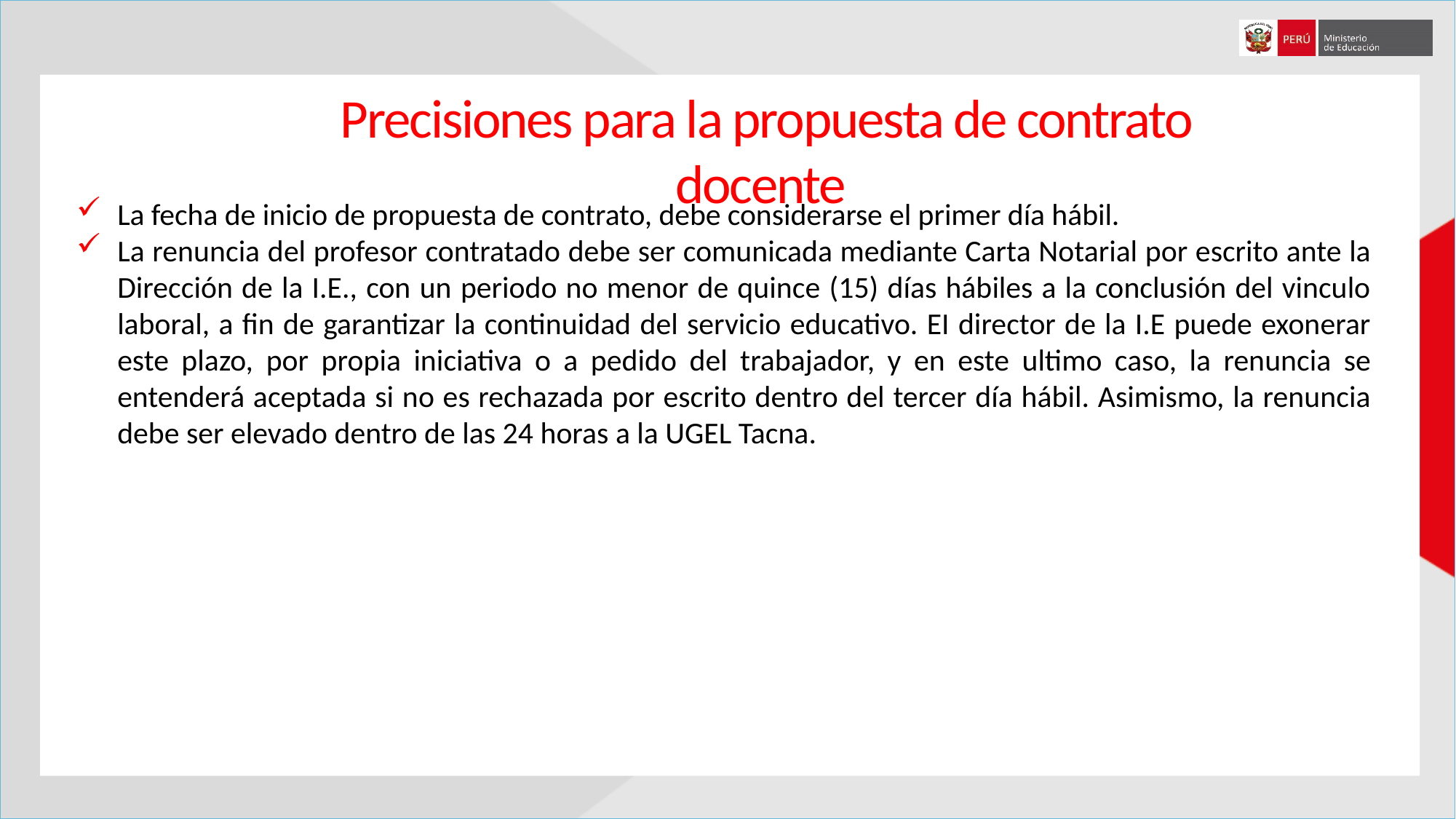

Precisiones para la propuesta de contrato docente
La fecha de inicio de propuesta de contrato, debe considerarse el primer día hábil.
La renuncia del profesor contratado debe ser comunicada mediante Carta Notarial por escrito ante la Dirección de la I.E., con un periodo no menor de quince (15) días hábiles a la conclusión del vinculo laboral, a fin de garantizar la continuidad del servicio educativo. EI director de la I.E puede exonerar este plazo, por propia iniciativa o a pedido del trabajador, y en este ultimo caso, la renuncia se entenderá aceptada si no es rechazada por escrito dentro del tercer día hábil. Asimismo, la renuncia debe ser elevado dentro de las 24 horas a la UGEL Tacna.